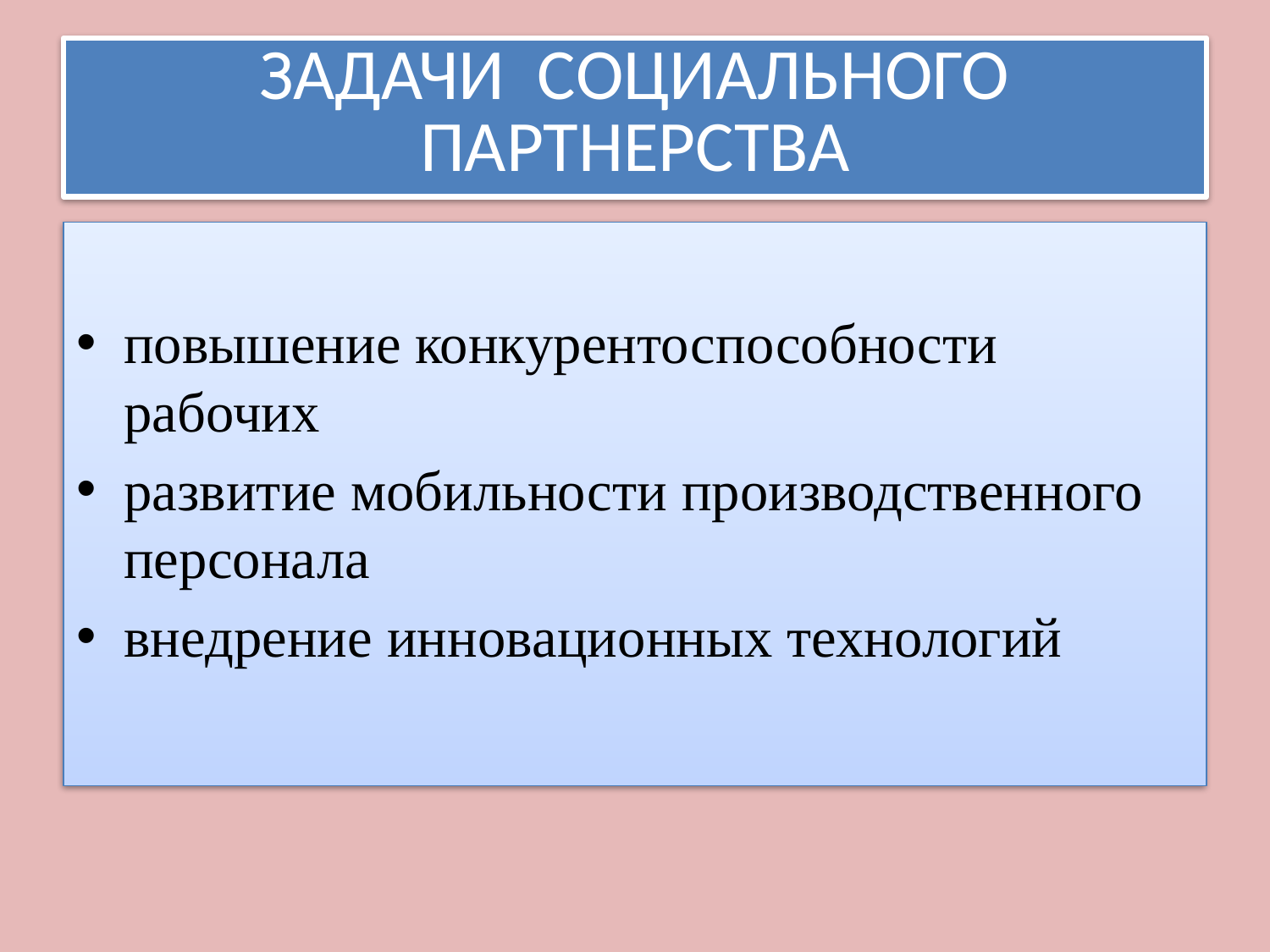

# ЗАДАЧИ  СОЦИАЛЬНОГО ПАРТНЕРСТВА

повышение конкурентоспособности рабочих
развитие мобильности производственного персонала
внедрение инновационных технологий